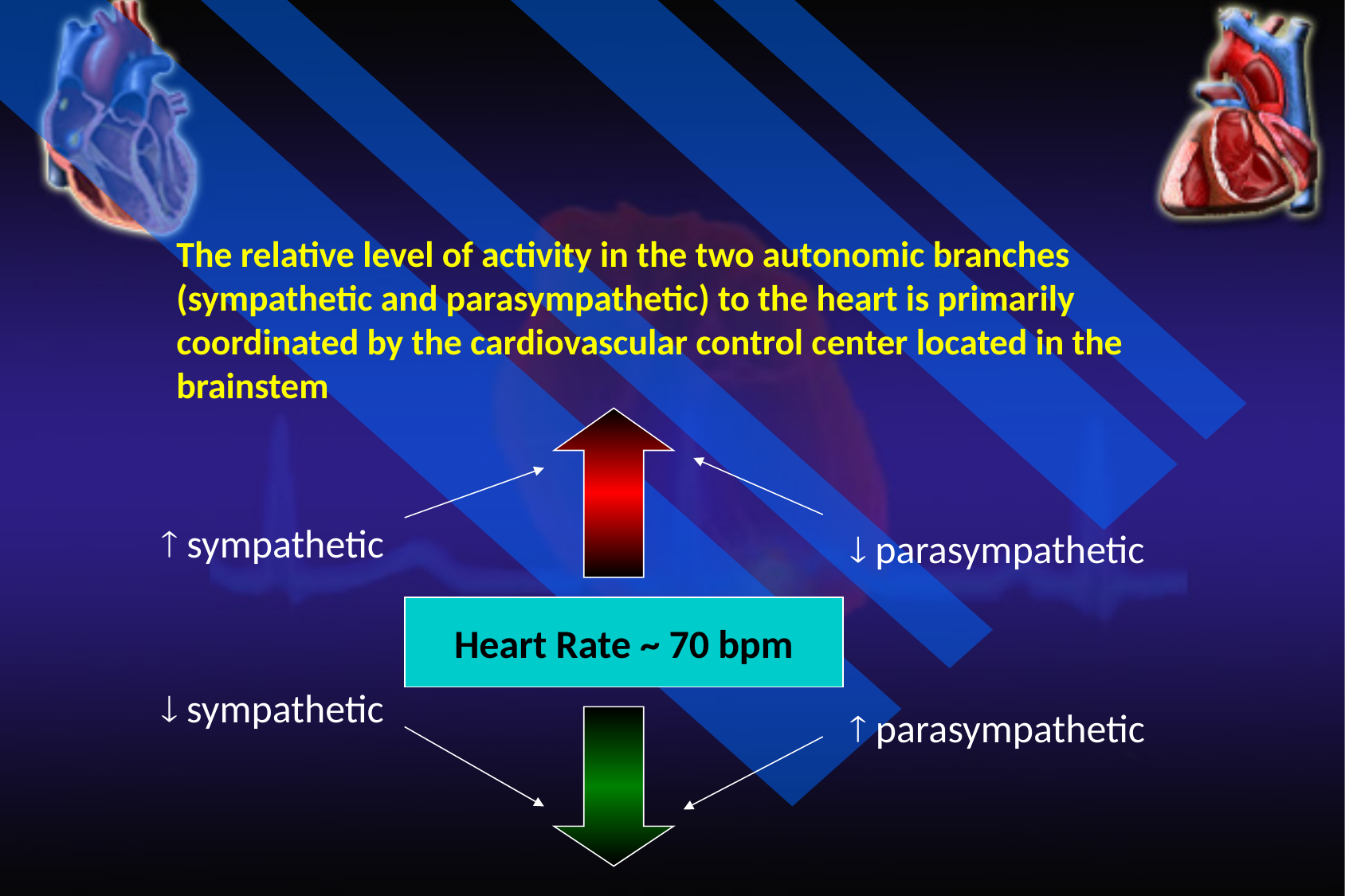

The relative level of activity in the two autonomic branches (sympathetic and parasympathetic) to the heart is primarily coordinated by the cardiovascular control center located in the brainstem

↓ parasympathetic

↑ sympathetic
Heart Rate ~ 70 bpm
↓ sympathetic

↑ parasympathetic